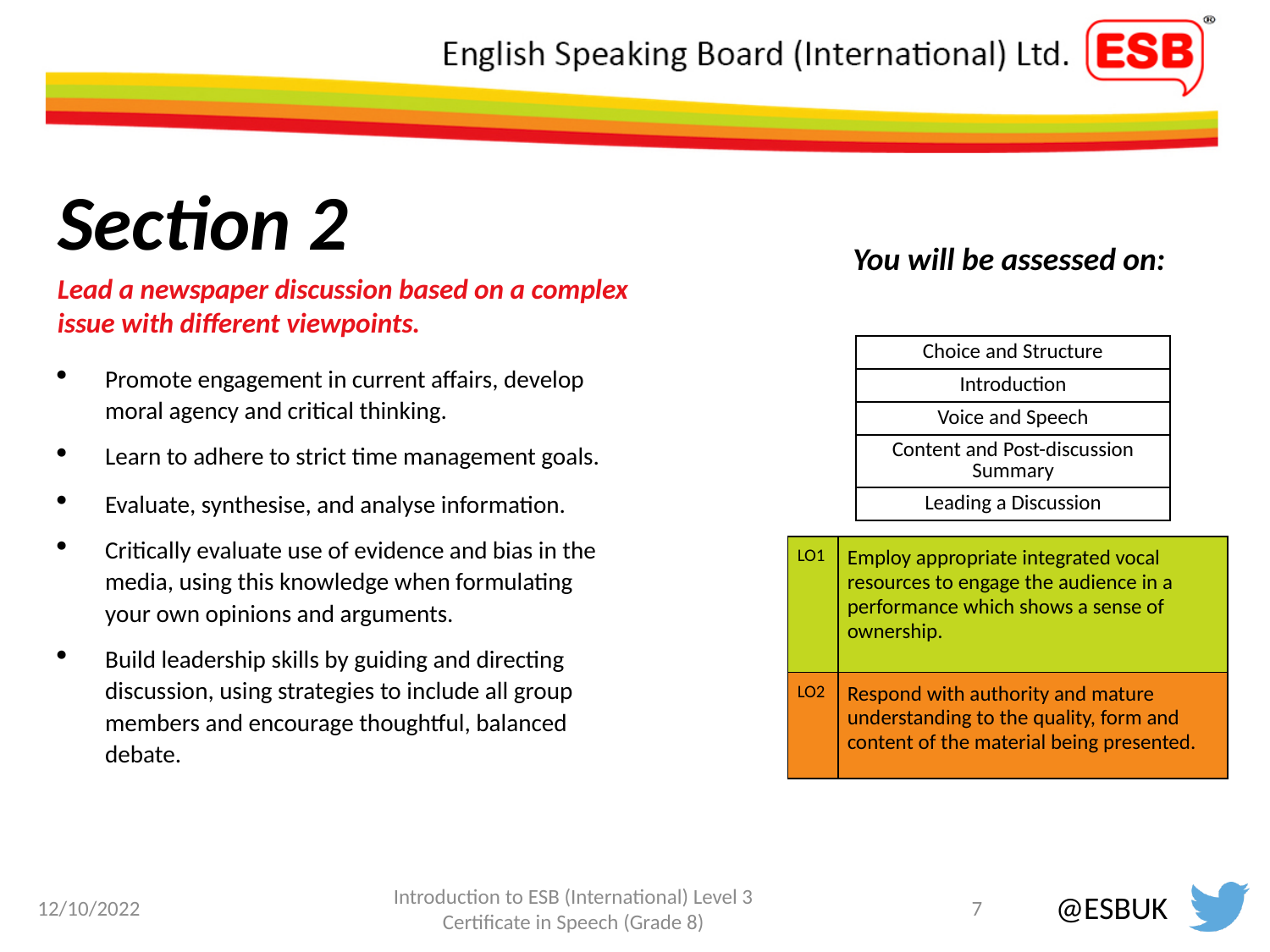

# Section 2
You will be assessed on:
Lead a newspaper discussion based on a complex issue with different viewpoints.
| Choice and Structure |
| --- |
| Introduction |
| Voice and Speech |
| Content and Post-discussion Summary |
| Leading a Discussion |
Promote engagement in current affairs, develop moral agency and critical thinking.
Learn to adhere to strict time management goals.
Evaluate, synthesise, and analyse information.
Critically evaluate use of evidence and bias in the media, using this knowledge when formulating your own opinions and arguments.
Build leadership skills by guiding and directing discussion, using strategies to include all group members and encourage thoughtful, balanced debate.
| LO1 | Employ appropriate integrated vocal resources to engage the audience in a performance which shows a sense of ownership. |
| --- | --- |
| LO2 | Respond with authority and mature understanding to the quality, form and content of the material being presented. |
12/10/2022
7
Introduction to ESB (International) Level 3 Certificate in Speech (Grade 8)